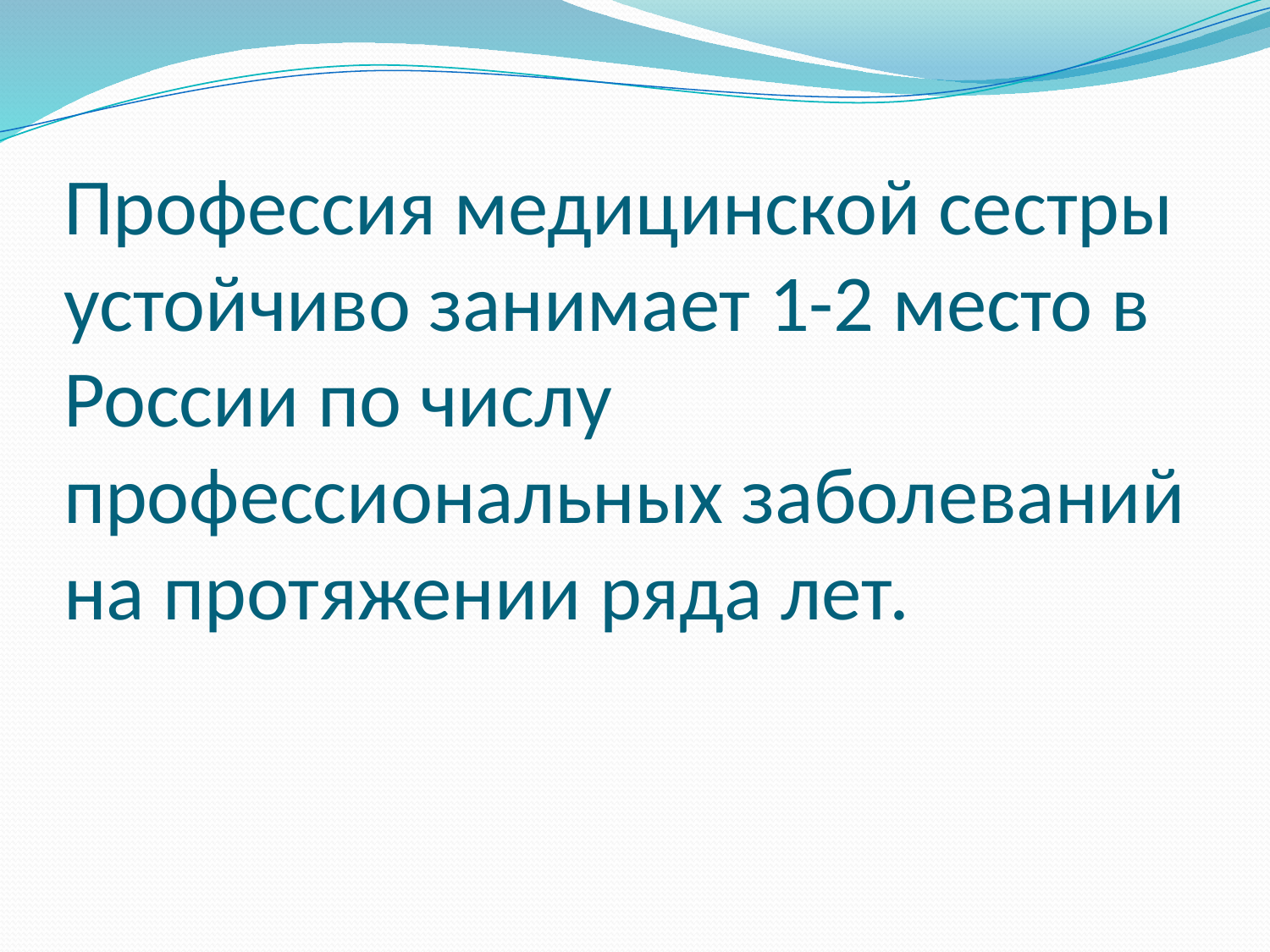

# Профессия медицинской сестры устойчиво занимает 1-2 место в России по числу профессиональных заболеваний на протяжении ряда лет.